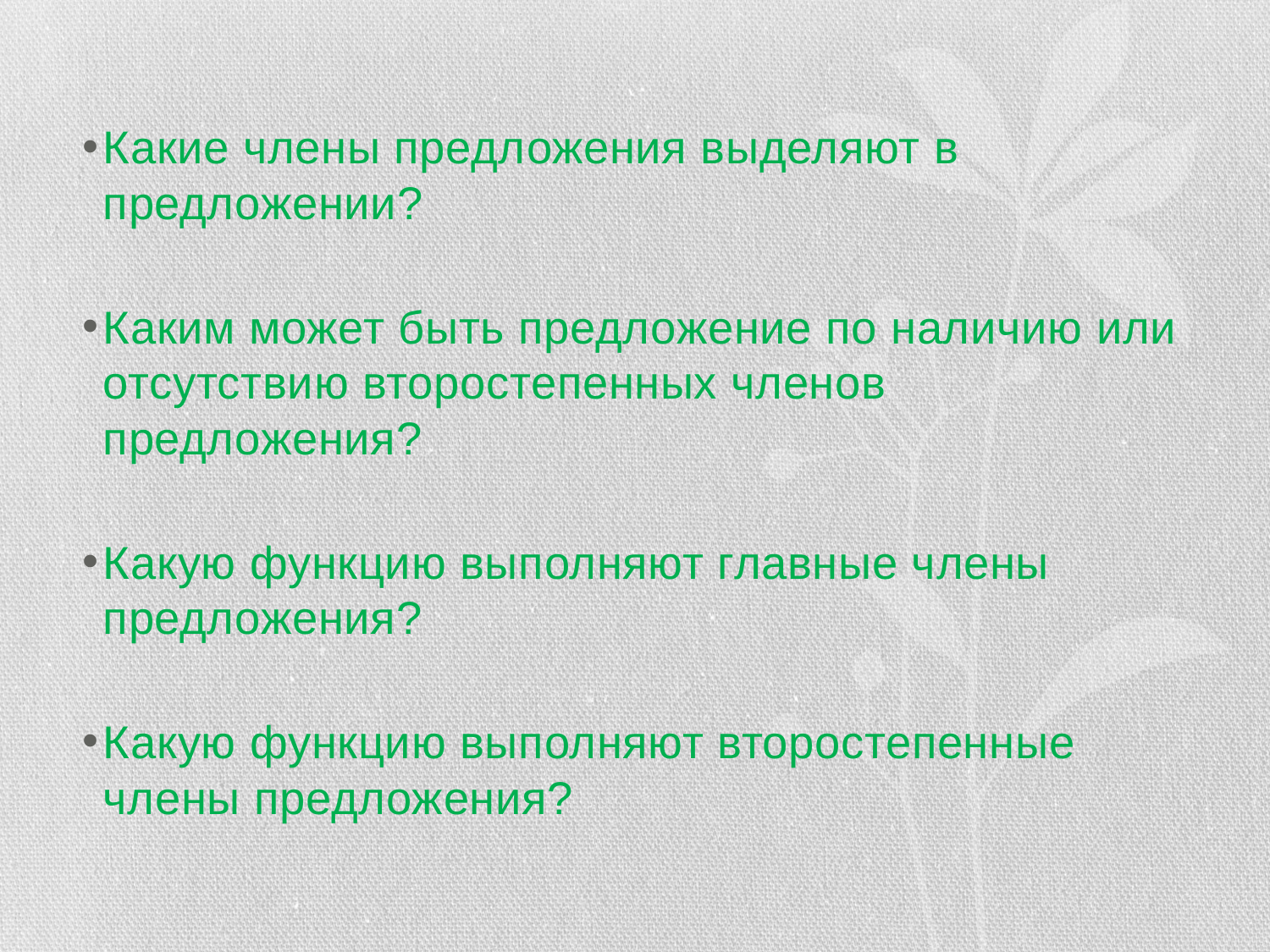

Какие члены предложения выделяют в предложении?

Каким может быть предложение по наличию или отсутствию второстепенных членов предложения?

Какую функцию выполняют главные члены предложения?

Какую функцию выполняют второстепенные члены предложения?